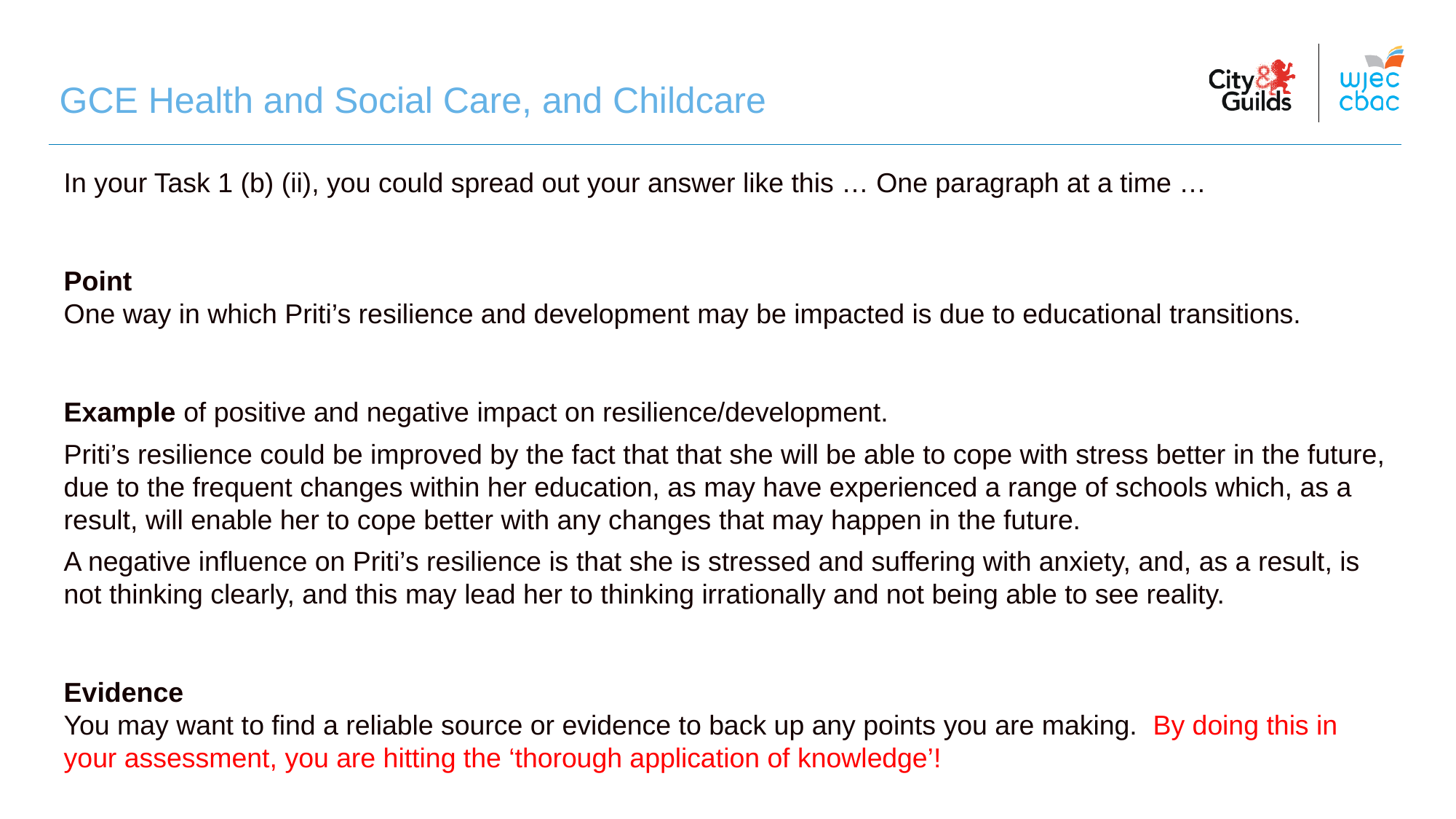

GCE Health and Social Care, and Childcare
In your Task 1 (b) (ii), you could spread out your answer like this … One paragraph at a time …

Point
One way in which Priti’s resilience and development may be impacted is due to educational transitions.

Example of positive and negative impact on resilience/development.
Priti’s resilience could be improved by the fact that that she will be able to cope with stress better in the future, due to the frequent changes within her education, as may have experienced a range of schools which, as a result, will enable her to cope better with any changes that may happen in the future.
A negative influence on Priti’s resilience is that she is stressed and suffering with anxiety, and, as a result, is not thinking clearly, and this may lead her to thinking irrationally and not being able to see reality.

Evidence
You may want to find a reliable source or evidence to back up any points you are making.  By doing this in your assessment, you are hitting the ‘thorough application of knowledge’!